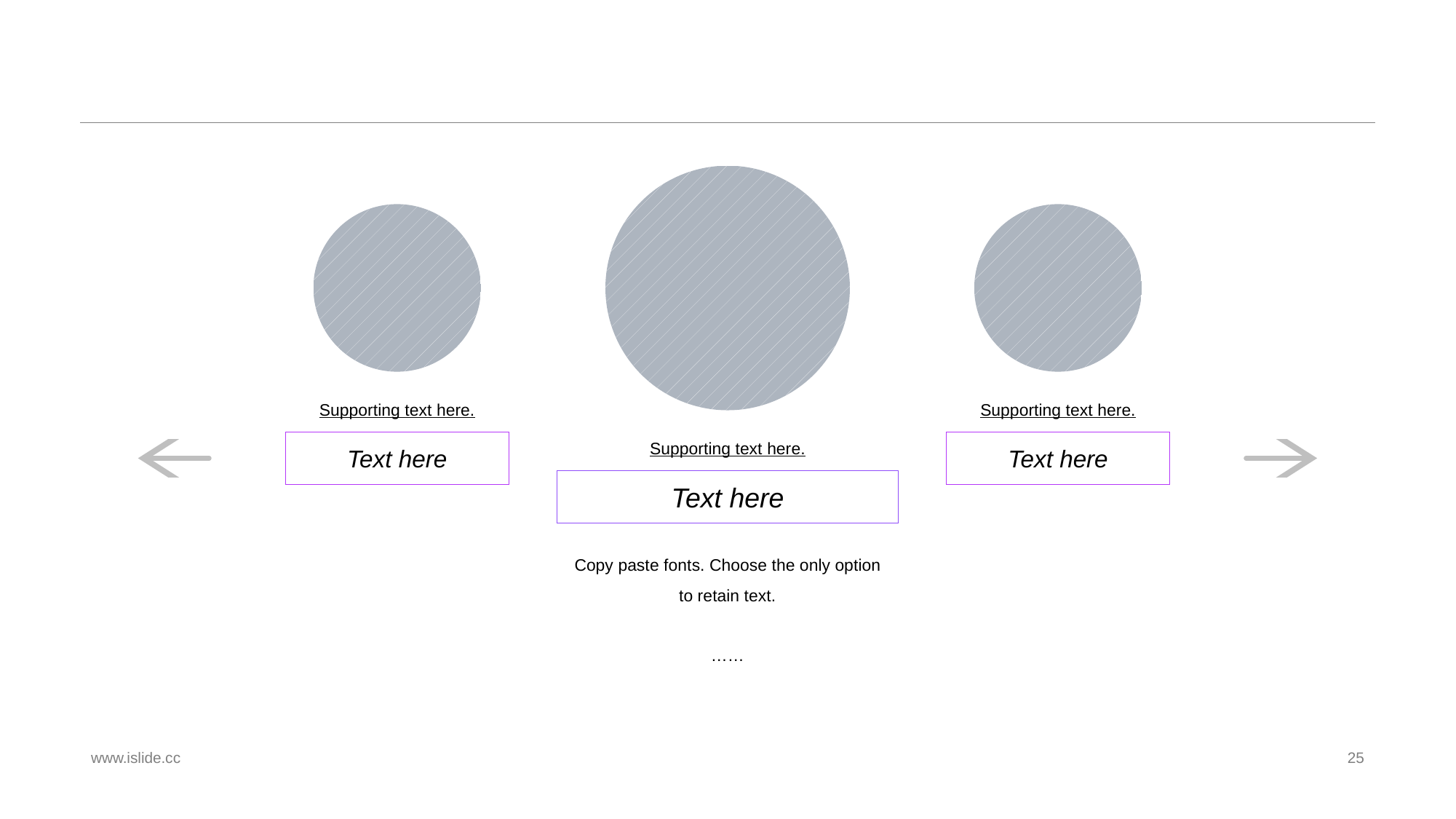

#

Supporting text here.
Text here
Supporting text here.
Text here
Supporting text here.
Text here
Copy paste fonts. Choose the only option to retain text.

……

www.islide.cc
25